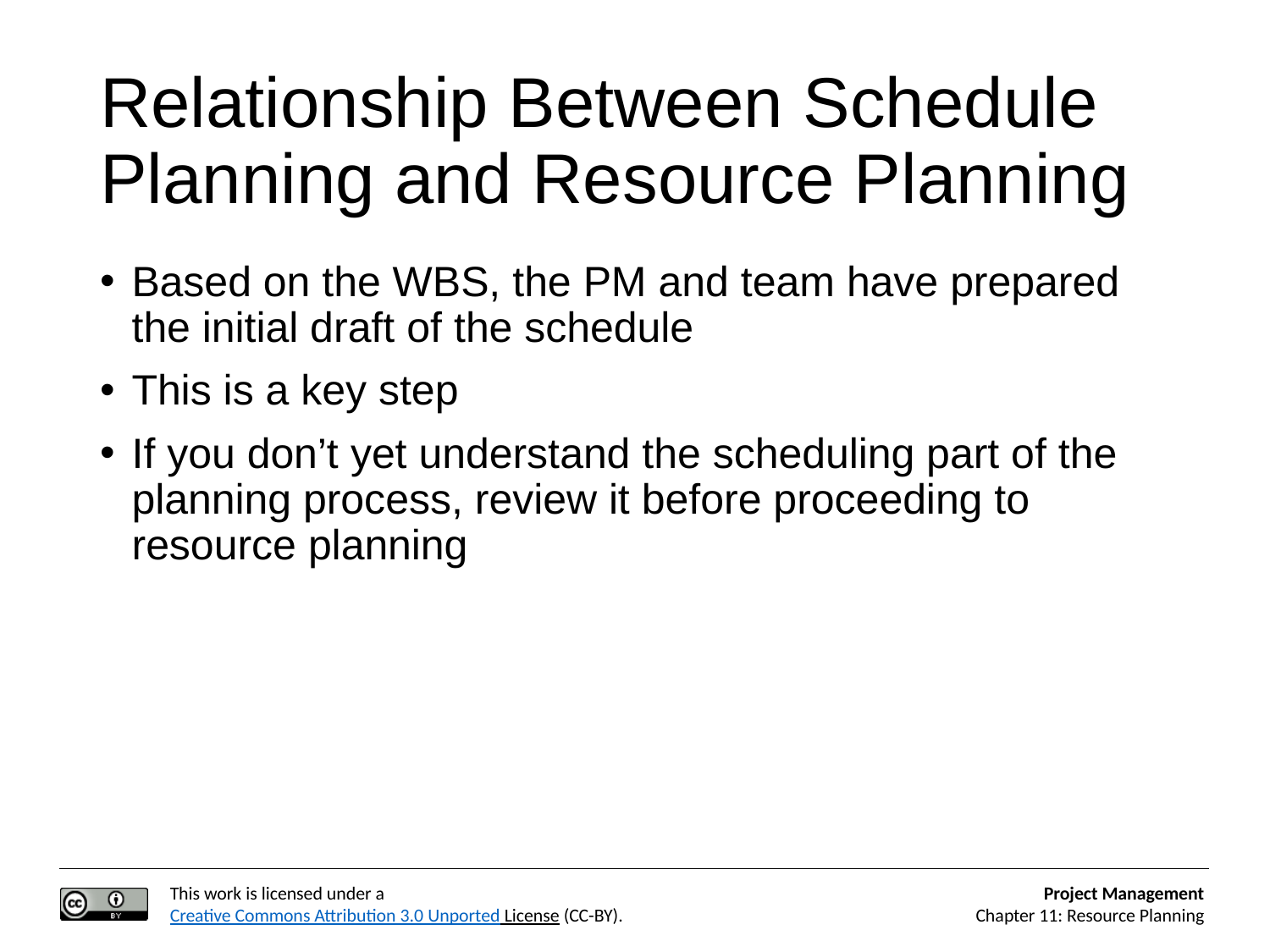

# Relationship Between Schedule Planning and Resource Planning
Based on the WBS, the PM and team have prepared the initial draft of the schedule
This is a key step
If you don’t yet understand the scheduling part of the planning process, review it before proceeding to resource planning